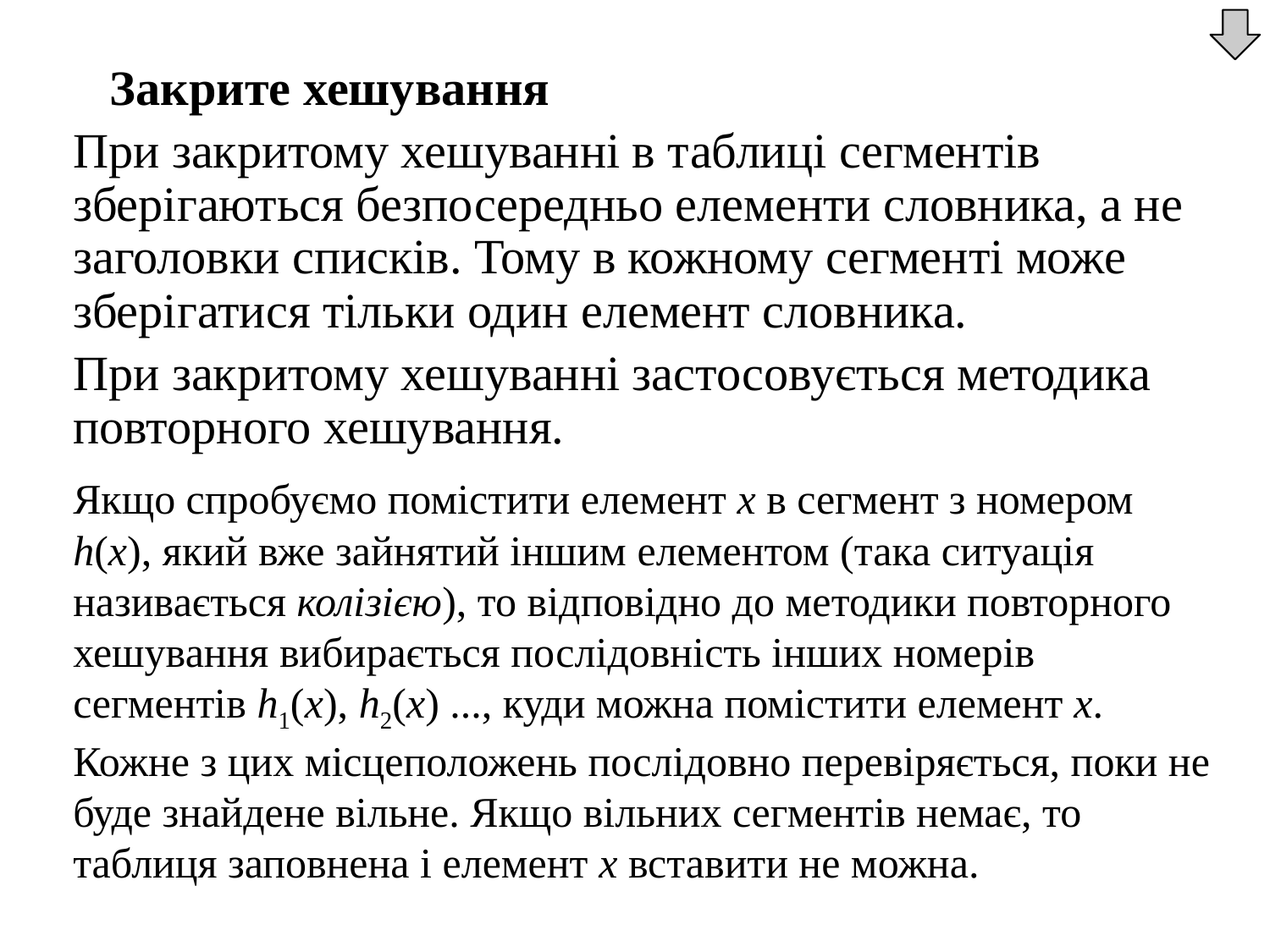

Закрите хешування
	При закритому хешуванні в таблиці сегментів зберігаються безпосередньо елементи словника, а не заголовки списків. Тому в кожному сегменті може зберігатися тільки один елемент словника.
	При закритому хешуванні застосовується методика повторного хешування.
	Якщо спробуємо помістити елемент х в сегмент з номером h(x), який вже зайнятий іншим елементом (така ситуація називається колізією), то відповідно до методики повторного хешування вибирається послідовність інших номерів сегментів h1(x), h2(x) ..., куди можна помістити елемент х. Кожне з цих місцеположень послідовно перевіряється, поки не буде знайдене вільне. Якщо вільних сегментів немає, то таблиця заповнена і елемент х вставити не можна.